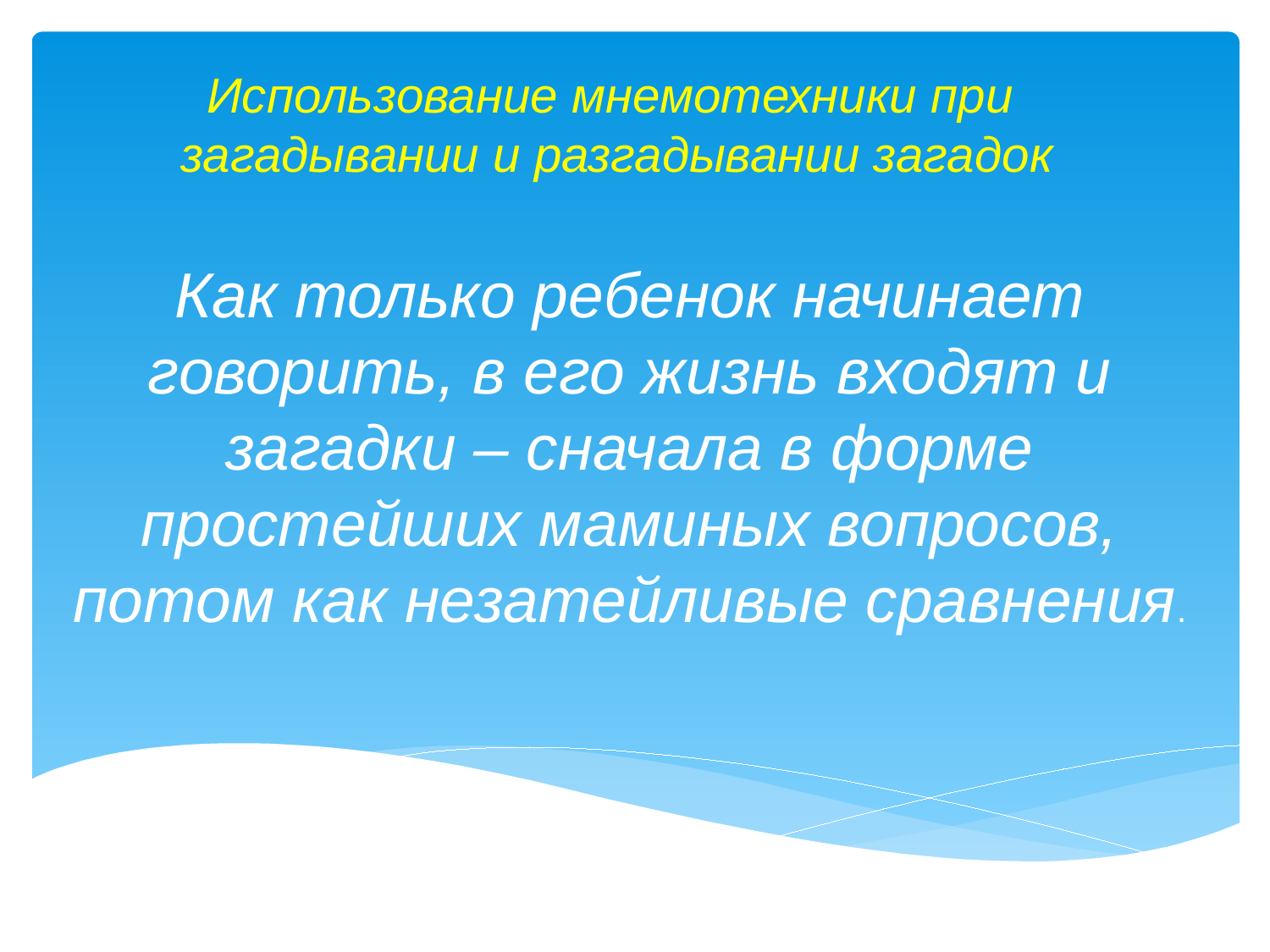

# Использование мнемотехники при  загадывании и разгадывании загадок
Как только ребенок начинает говорить, в его жизнь входят и загадки – сначала в форме простейших маминых вопросов, потом как незатейливые сравнения.